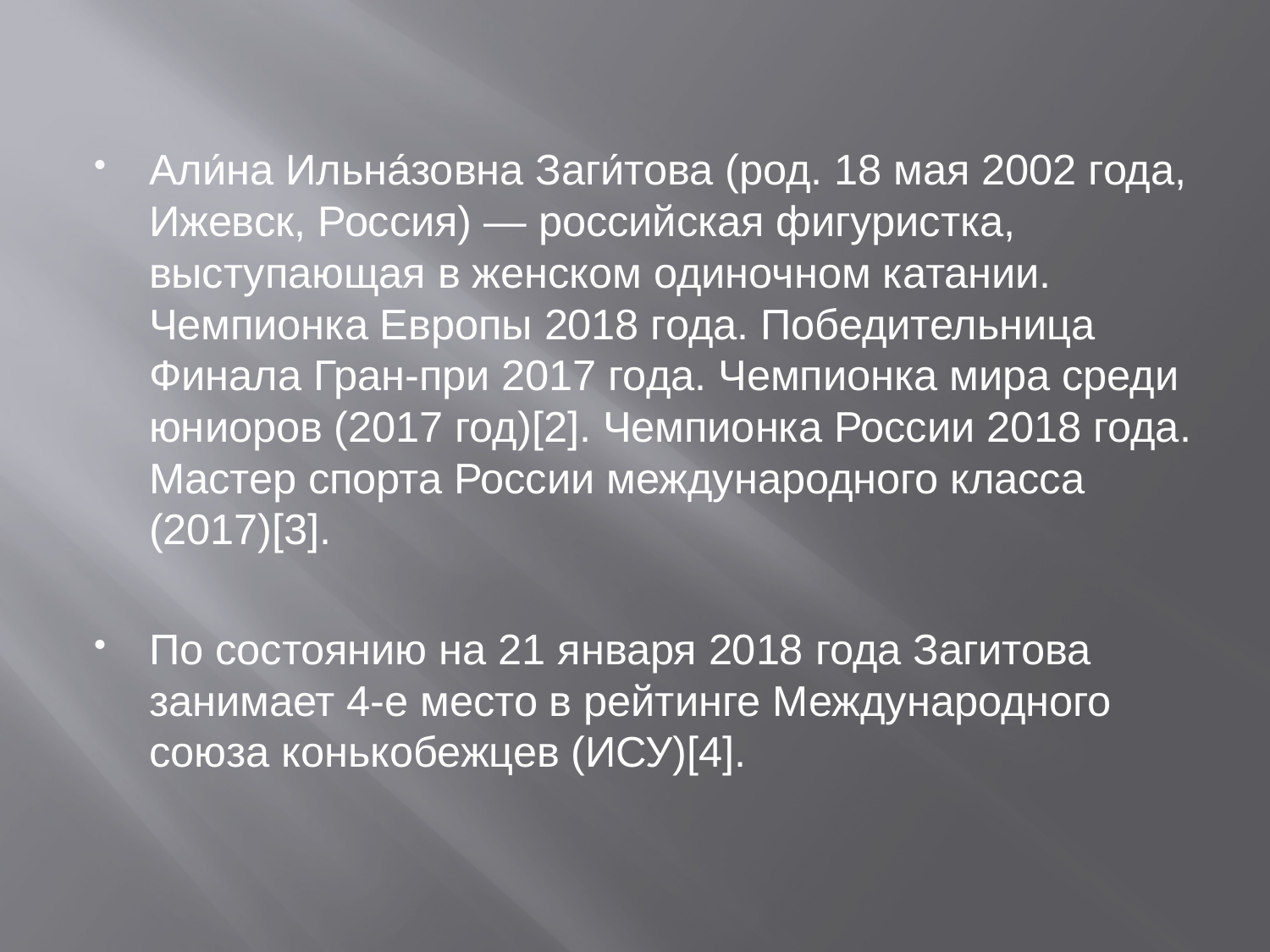

#
Али́на Ильна́зовна Заги́това (род. 18 мая 2002 года, Ижевск, Россия) — российская фигуристка, выступающая в женском одиночном катании. Чемпионка Европы 2018 года. Победительница Финала Гран-при 2017 года. Чемпионка мира среди юниоров (2017 год)[2]. Чемпионка России 2018 года. Мастер спорта России международного класса (2017)[3].

По состоянию на 21 января 2018 года Загитова занимает 4-е место в рейтинге Международного союза конькобежцев (ИСУ)[4].